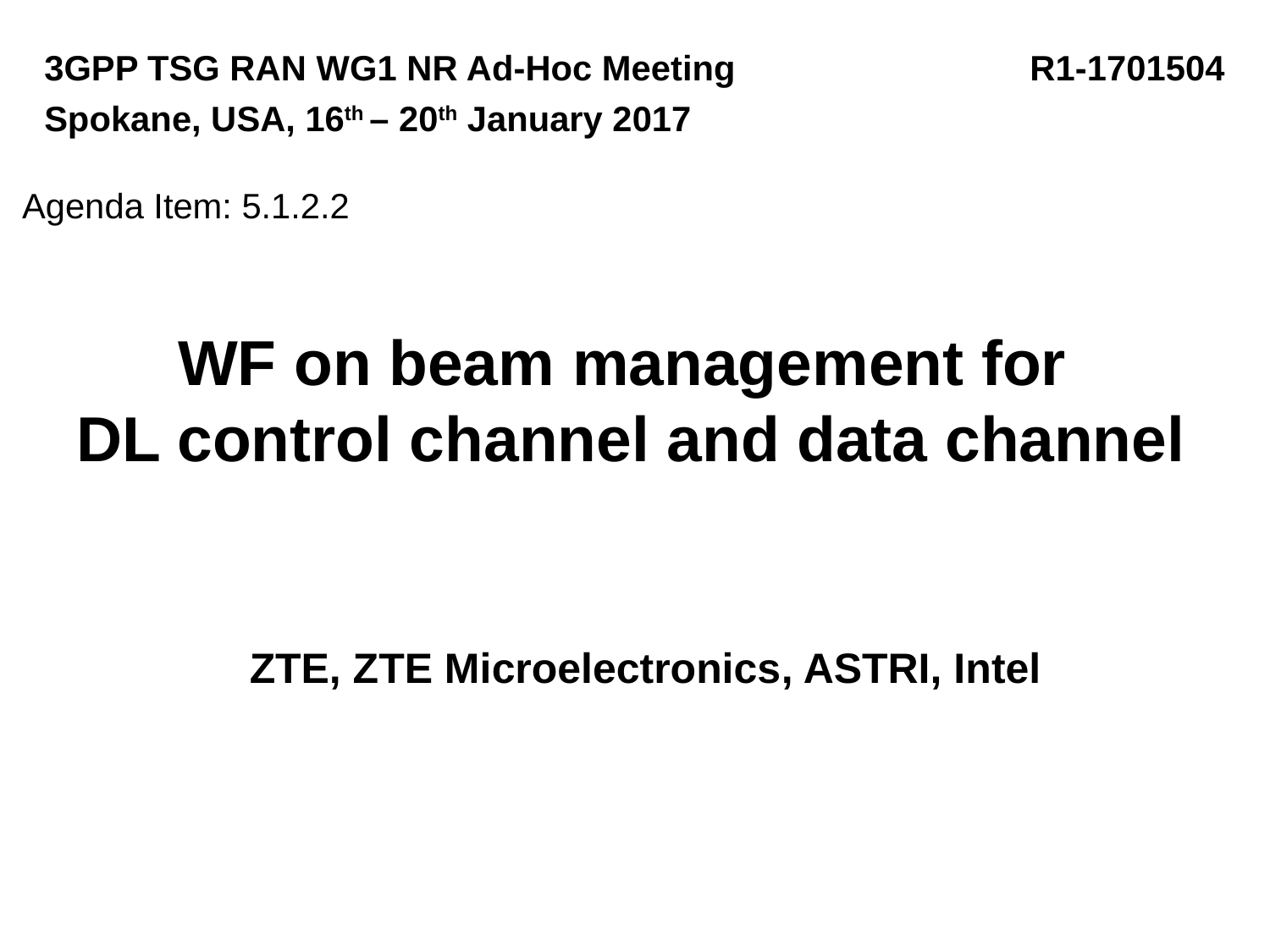

3GPP TSG RAN WG1 NR Ad-Hoc Meeting                              R1-1701504
Spokane, USA, 16th – 20th January 2017

Agenda Item: 5.1.2.2
# WF on beam management for DL control channel and data channel
ZTE, ZTE Microelectronics, ASTRI, Intel